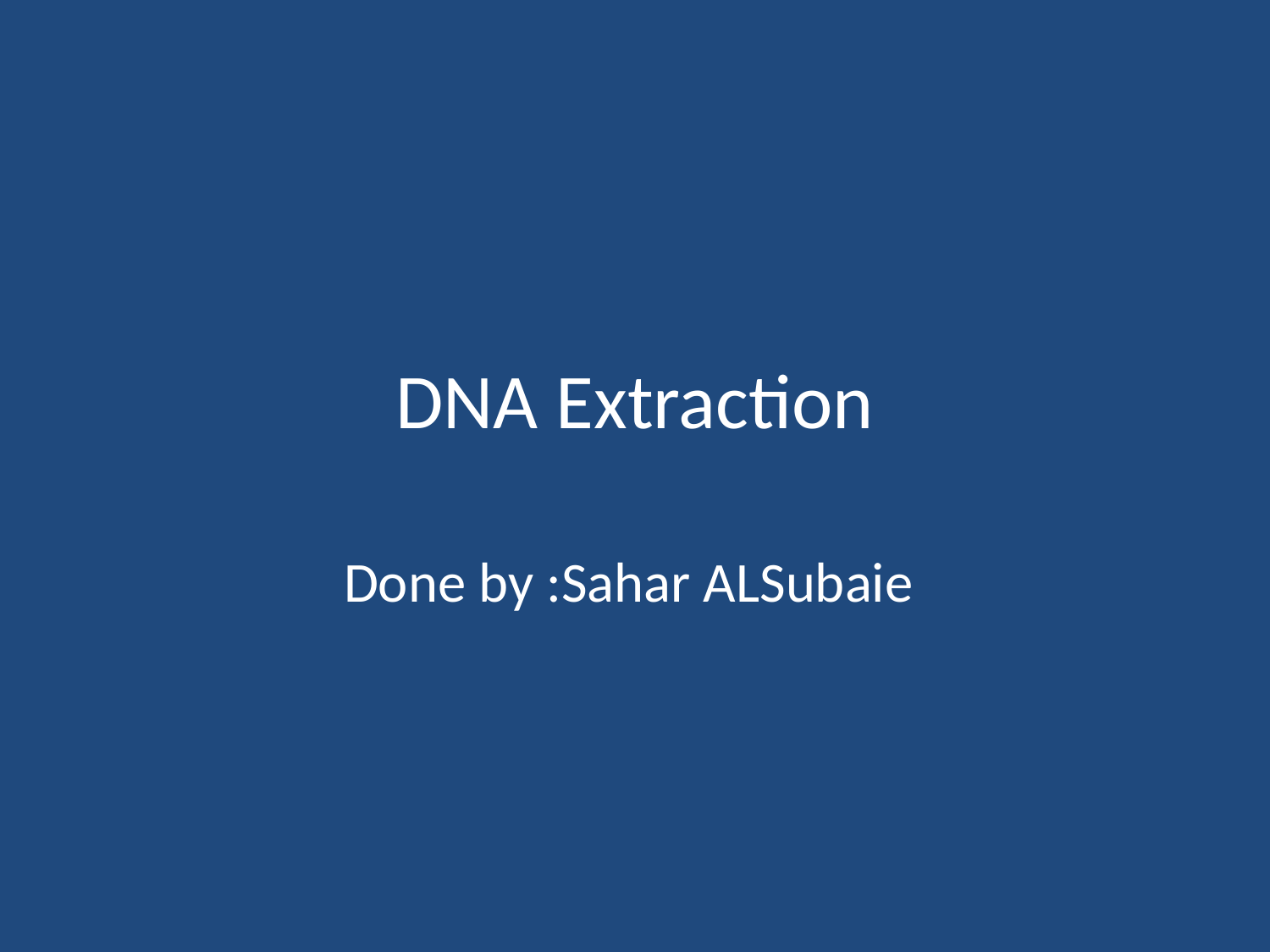

# DNA Extraction
Done by :Sahar ALSubaie